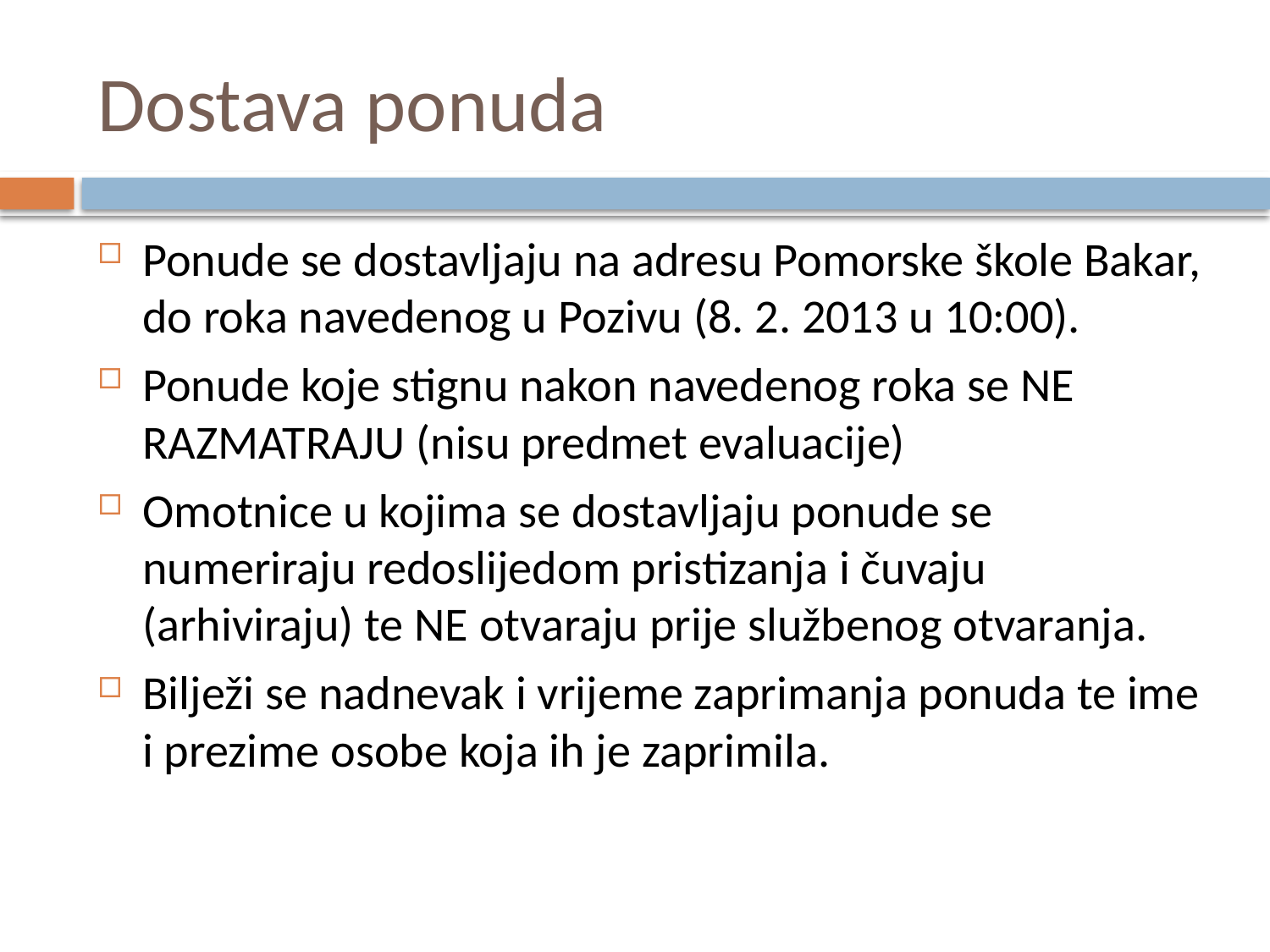

# Dostava ponuda
Ponude se dostavljaju na adresu Pomorske škole Bakar, do roka navedenog u Pozivu (8. 2. 2013 u 10:00).
Ponude koje stignu nakon navedenog roka se NE RAZMATRAJU (nisu predmet evaluacije)
Omotnice u kojima se dostavljaju ponude se numeriraju redoslijedom pristizanja i čuvaju (arhiviraju) te NE otvaraju prije službenog otvaranja.
Bilježi se nadnevak i vrijeme zaprimanja ponuda te ime i prezime osobe koja ih je zaprimila.